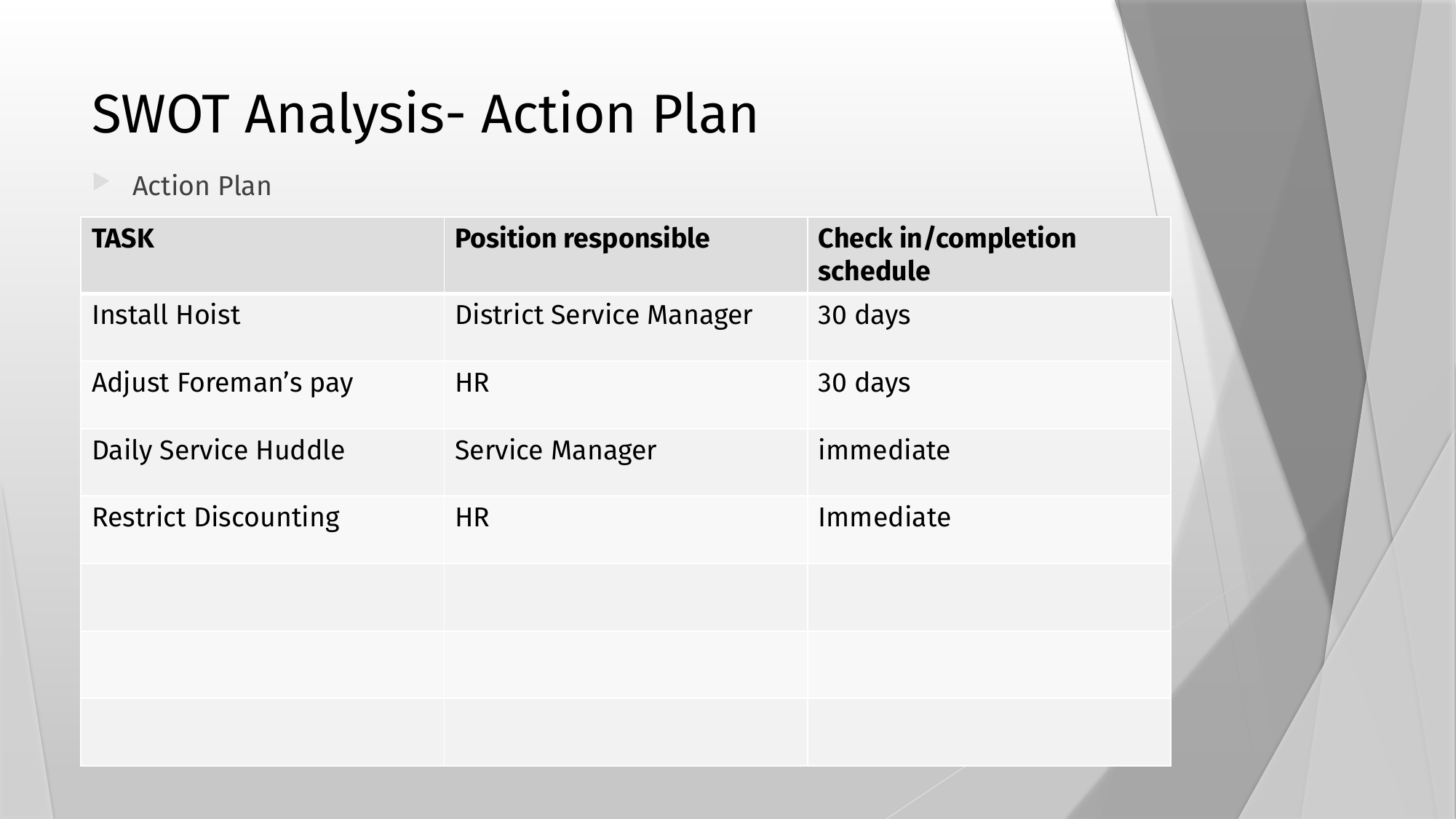

# SWOT Analysis- Action Plan
Action Plan

| TASK | Position responsible | Check in/completion schedule |
| --- | --- | --- |
| Install Hoist​ | District Service Manager​ | 30 days​ |
| Adjust Foreman’s pay​ | HR​ | 30 days​ |
| Daily Service Huddle​ | Service Manager​ | immediate​ |
| Restrict Discounting​ | HR​ | Immediate​ |
|  |  |  |
|  |  |  |
|  |  |  |